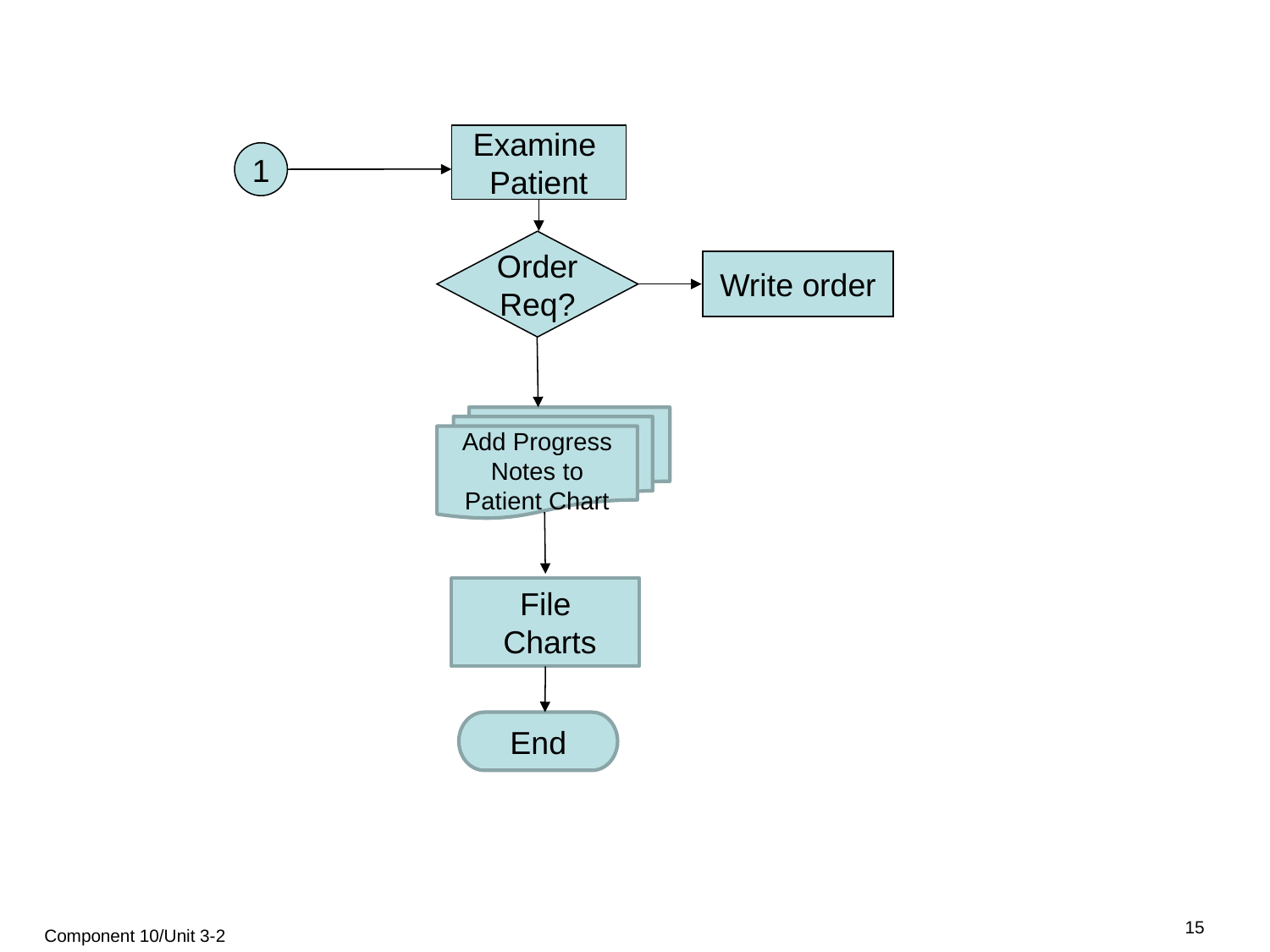

Examine
Patient
1
Order
Req?
Write order
Add Progress Notes to Patient Chart
File
 Charts
End
15